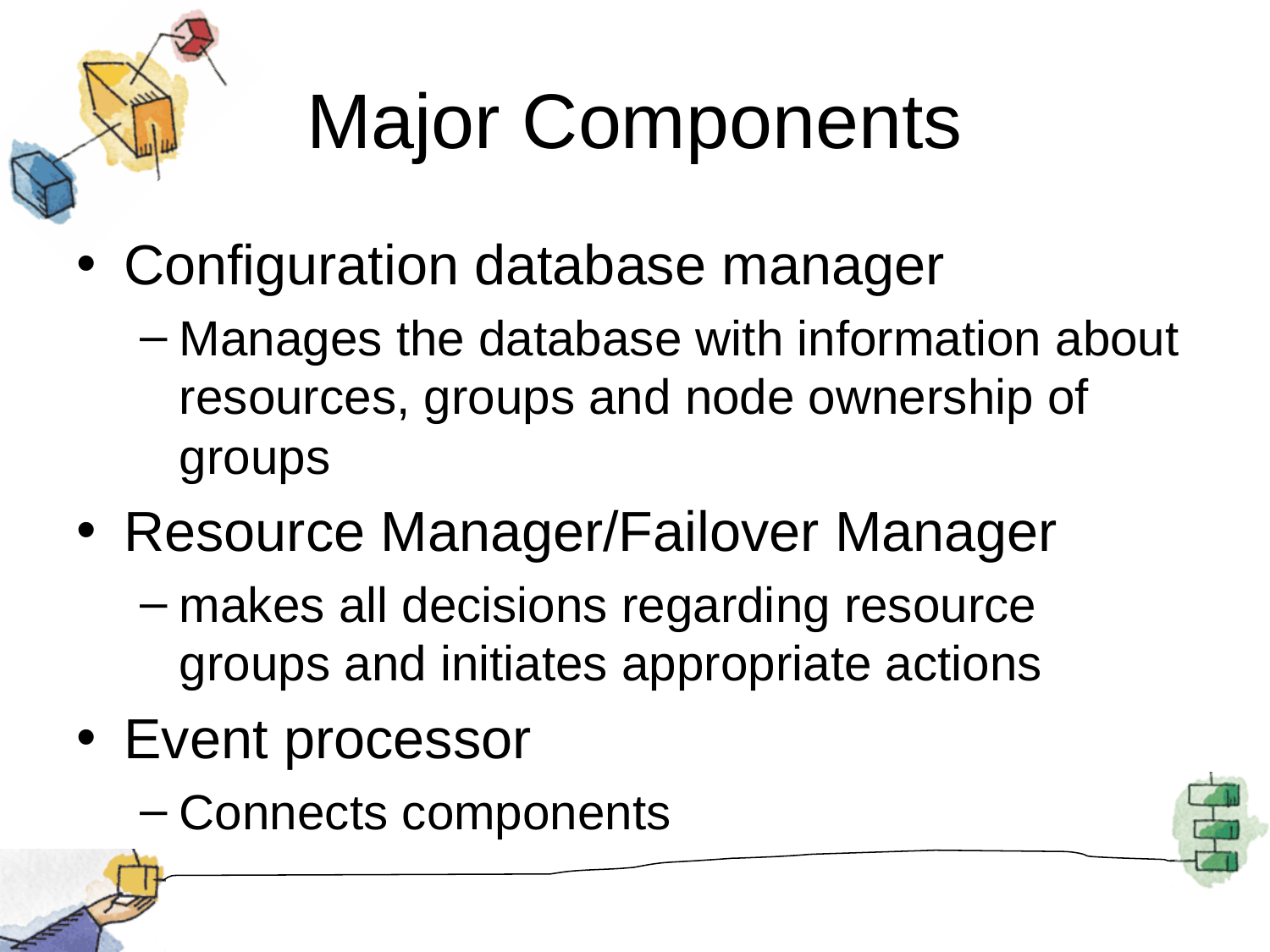

# Major Components
Configuration database manager
Manages the database with information about resources, groups and node ownership of groups
Resource Manager/Failover Manager
makes all decisions regarding resource groups and initiates appropriate actions
Event processor
Connects components